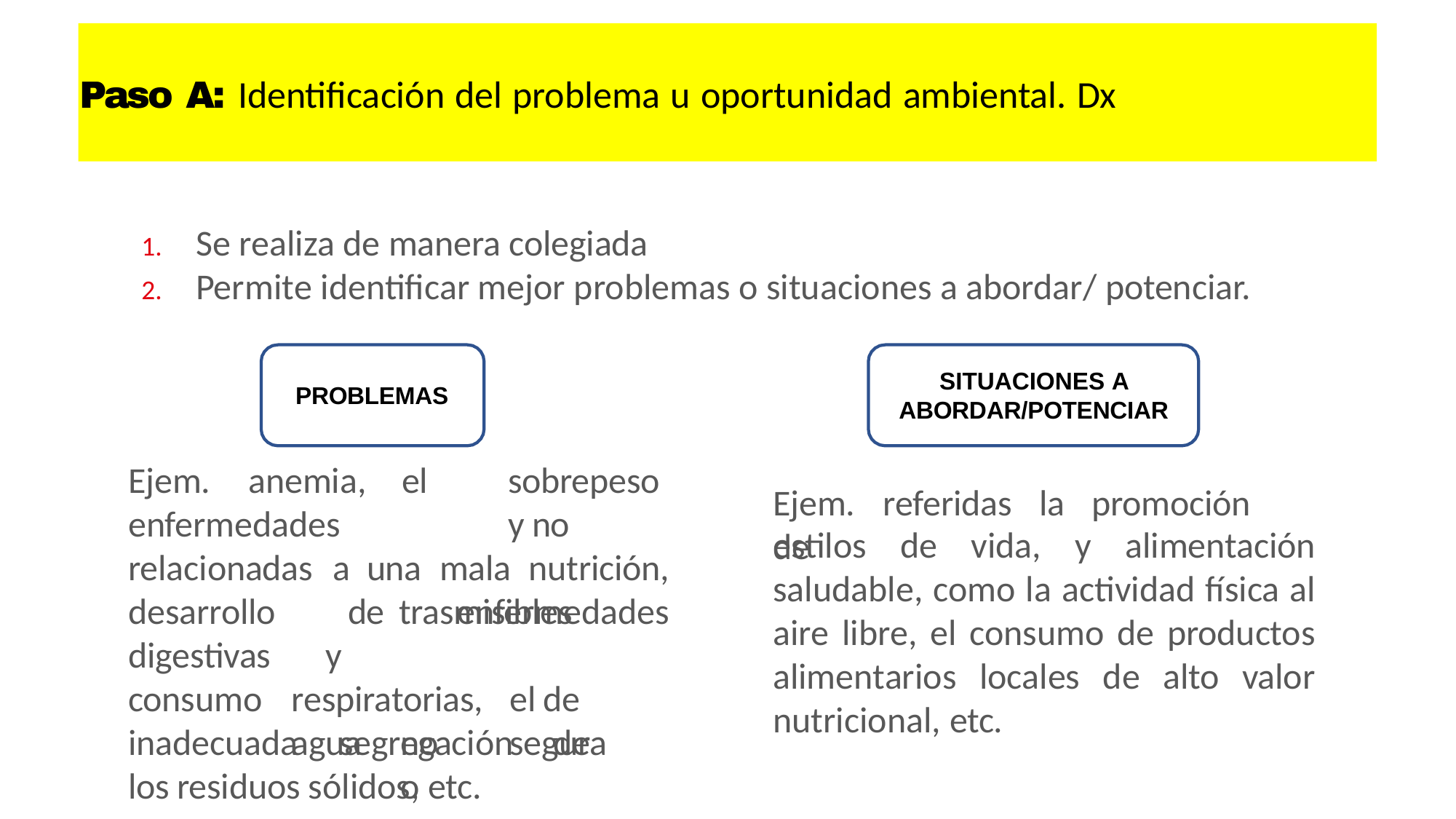

# Paso A: Identificación del problema u oportunidad ambiental. Dx
Se realiza de manera colegiada
Permite identificar mejor problemas o situaciones a abordar/ potenciar.

SITUACIONES A
ABORDAR/POTENCIAR

Ejem.	referidas	la	promoción	de
PROBLEMAS
Ejem.	anemia, enfermedades
el	sobrepeso	y no		trasmisibles
estilos  de  vida,  y  alimentación saludable, como la actividad física al aire libre, el consumo de productos alimentarios  locales  de  alto  valor nutricional, etc.
relacionadas	a	una	mala	nutrición,
desarrollo digestivas consumo
de	enfermedades
y		respiratorias,	el de	agua	no	segura		o
inadecuada	segregación	de	los residuos sólidos, etc.